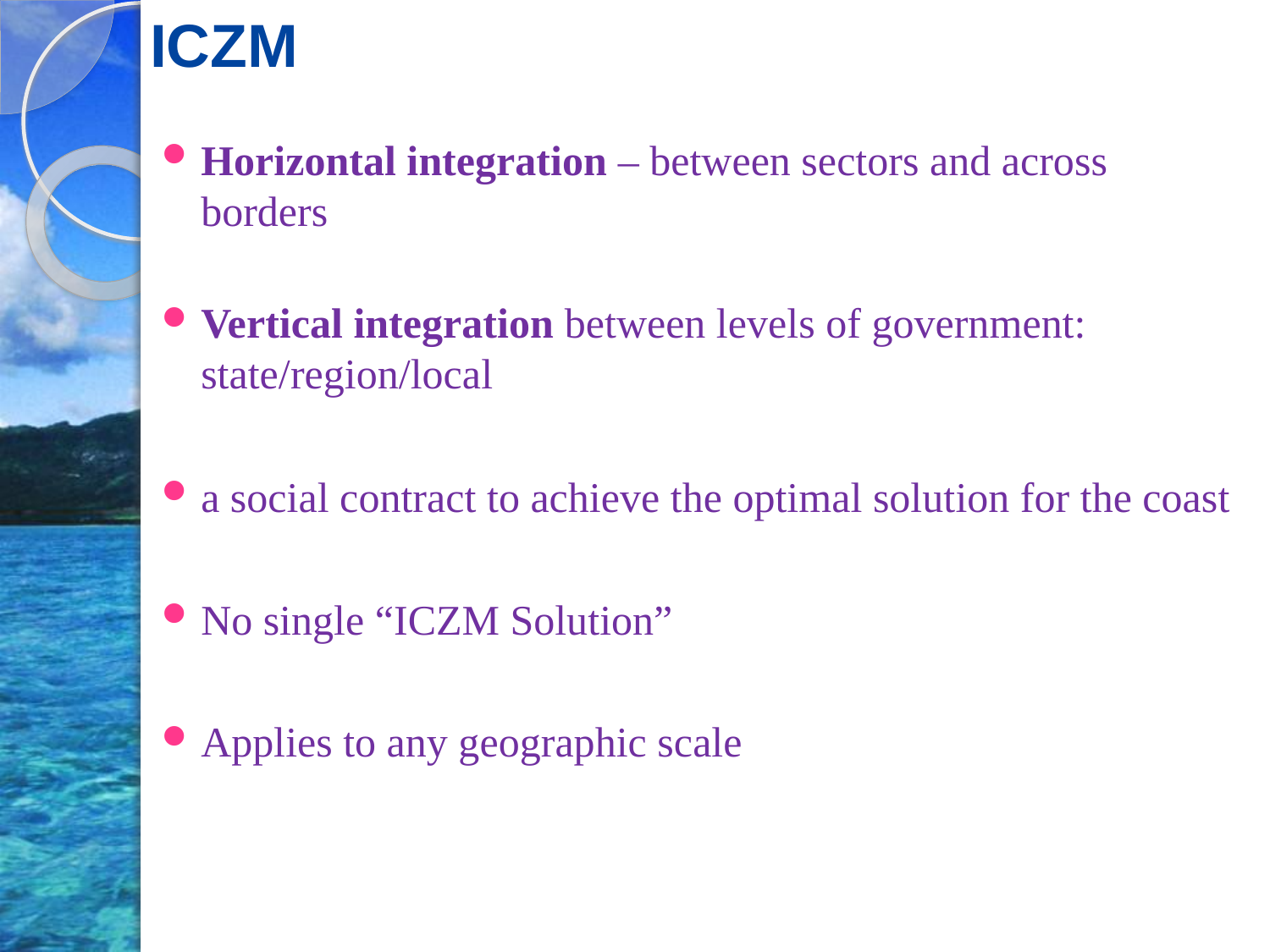

# ICZM
Horizontal integration – between sectors and across borders
Vertical integration between levels of government: state/region/local

a social contract to achieve the optimal solution for the coast

No single “ICZM Solution”

Applies to any geographic scale